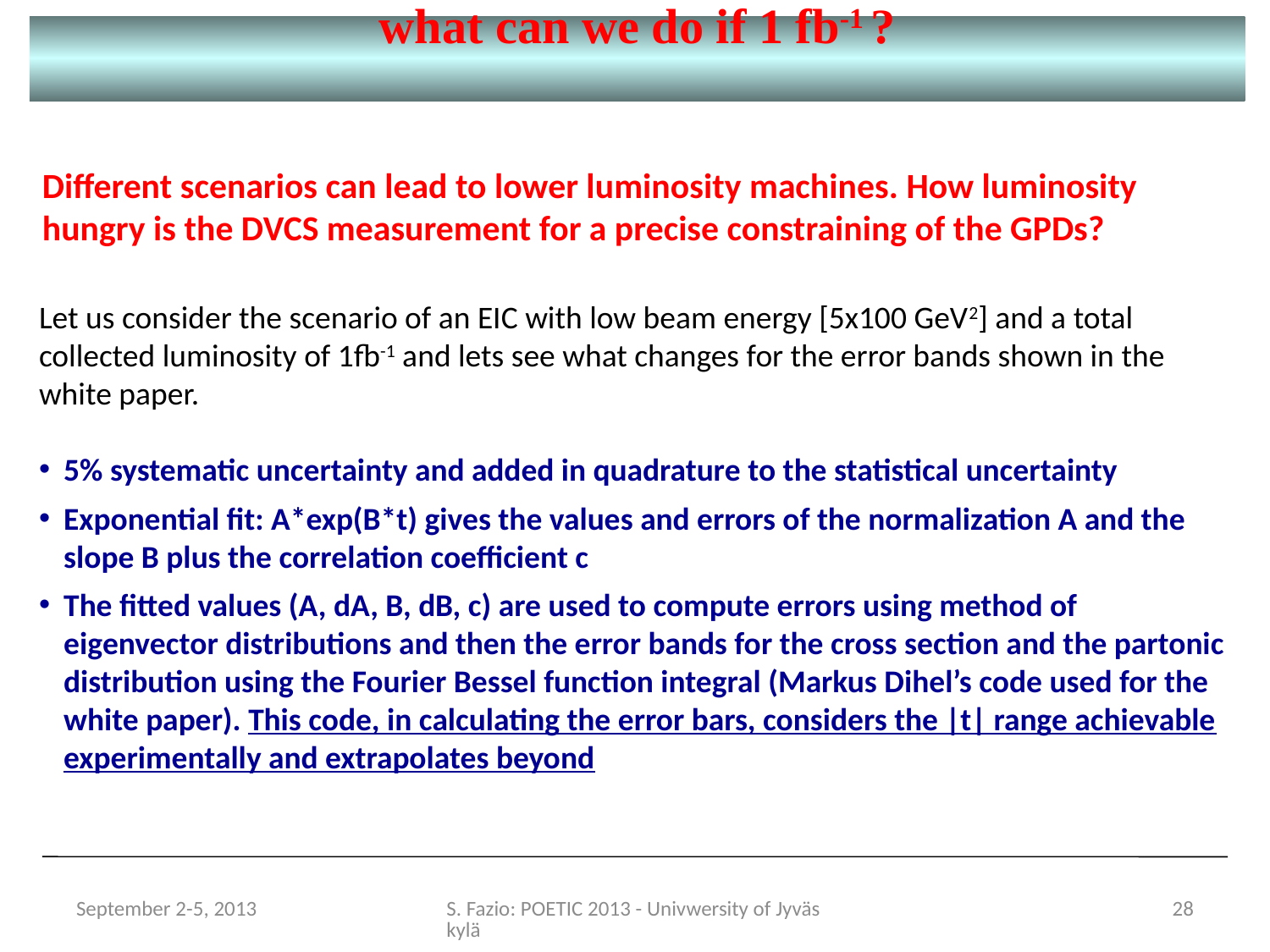

what can we do if 1 fb-1 ?
Different scenarios can lead to lower luminosity machines. How luminosity hungry is the DVCS measurement for a precise constraining of the GPDs?
Let us consider the scenario of an EIC with low beam energy [5x100 GeV2] and a total collected luminosity of 1fb-1 and lets see what changes for the error bands shown in the white paper.

5% systematic uncertainty and added in quadrature to the statistical uncertainty
Exponential fit: A*exp(B*t) gives the values and errors of the normalization A and the slope B plus the correlation coefficient c
The fitted values (A, dA, B, dB, c) are used to compute errors using method of eigenvector distributions and then the error bands for the cross section and the partonic distribution using the Fourier Bessel function integral (Markus Dihel’s code used for the white paper). This code, in calculating the error bars, considers the |t| range achievable experimentally and extrapolates beyond

September 2-5, 2013
S. Fazio: POETIC 2013 - Univwersity of Jyväskylä
28